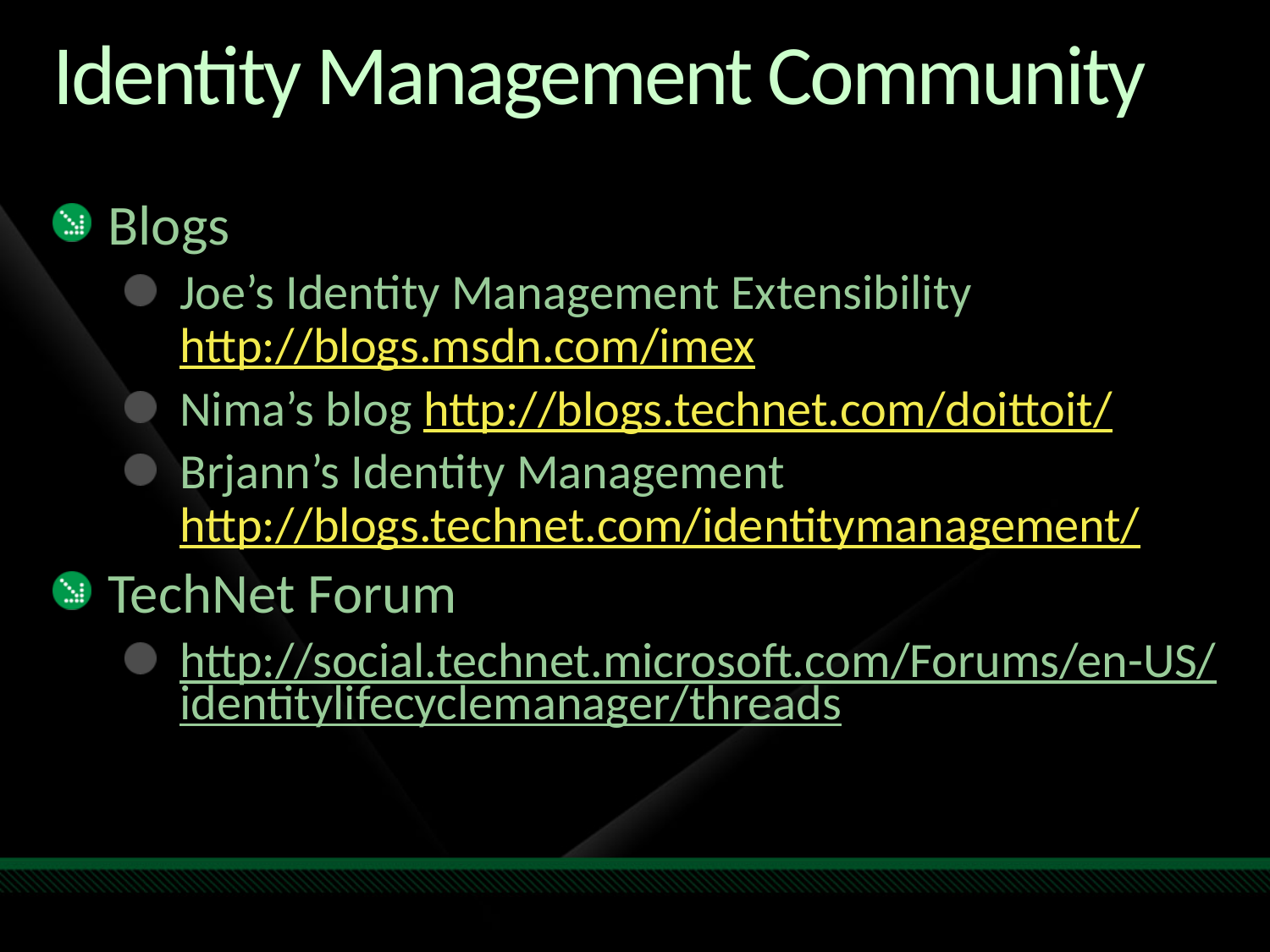

# Identity Management Community
Blogs
Joe’s Identity Management Extensibility http://blogs.msdn.com/imex
Nima’s blog http://blogs.technet.com/doittoit/
Brjann’s Identity Management http://blogs.technet.com/identitymanagement/
TechNet Forum
http://social.technet.microsoft.com/Forums/en-US/identitylifecyclemanager/threads